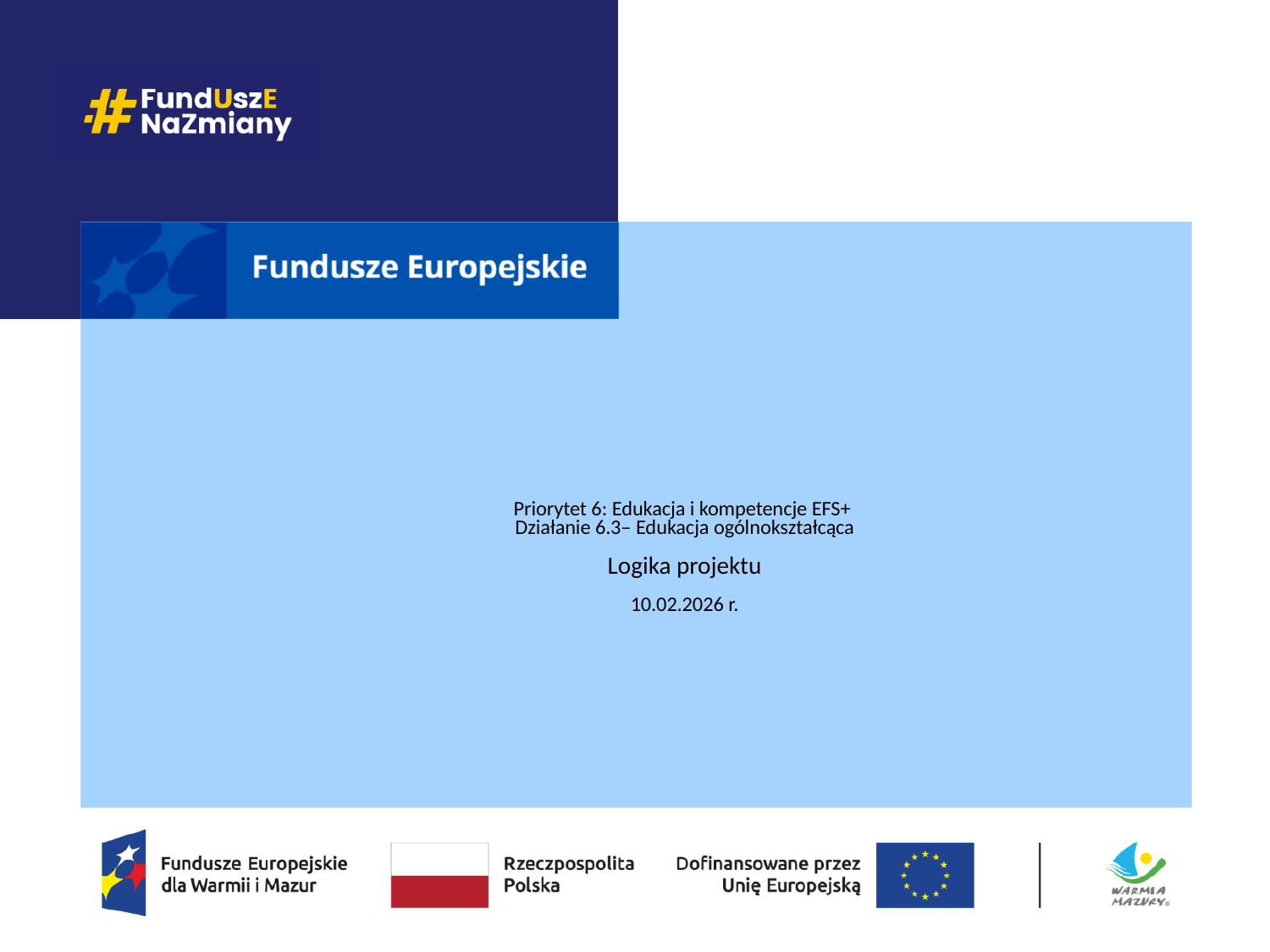

# Priorytet 6: Edukacja i kompetencje EFS+ Działanie 6.3– Edukacja ogólnokształcąca Logika projektu 10.02.2026 r.